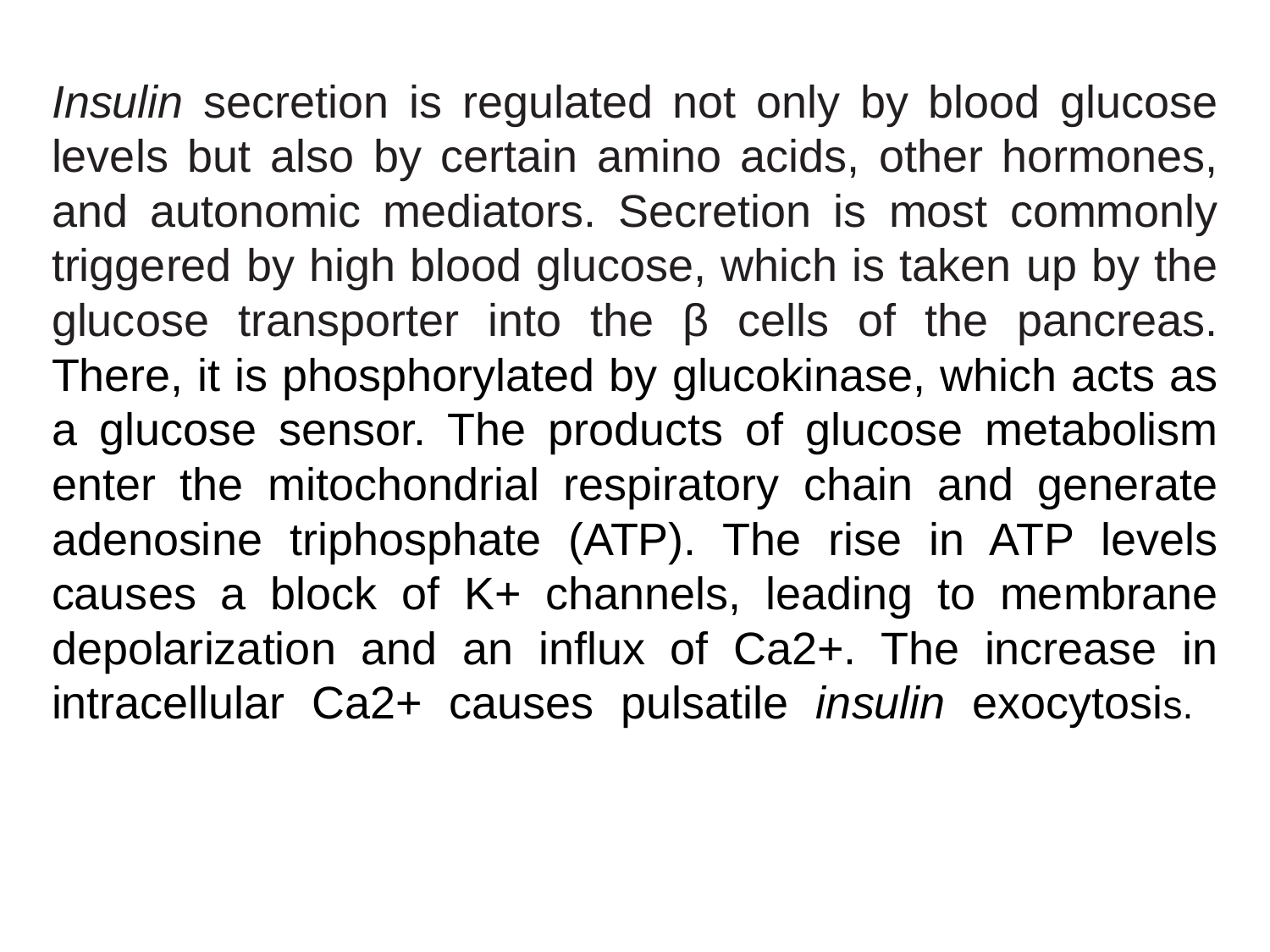

Insulin secretion is regulated not only by blood glucose levels but also by certain amino acids, other hormones, and autonomic mediators. Secretion is most commonly triggered by high blood glucose, which is taken up by the glucose transporter into the β cells of the pancreas. There, it is phosphorylated by glucokinase, which acts as a glucose sensor. The products of glucose metabolism enter the mitochondrial respiratory chain and generate adenosine triphosphate (ATP). The rise in ATP levels causes a block of K+ channels, leading to membrane depolarization and an influx of Ca2+. The increase in intracellular Ca2+ causes pulsatile insulin exocytosis.